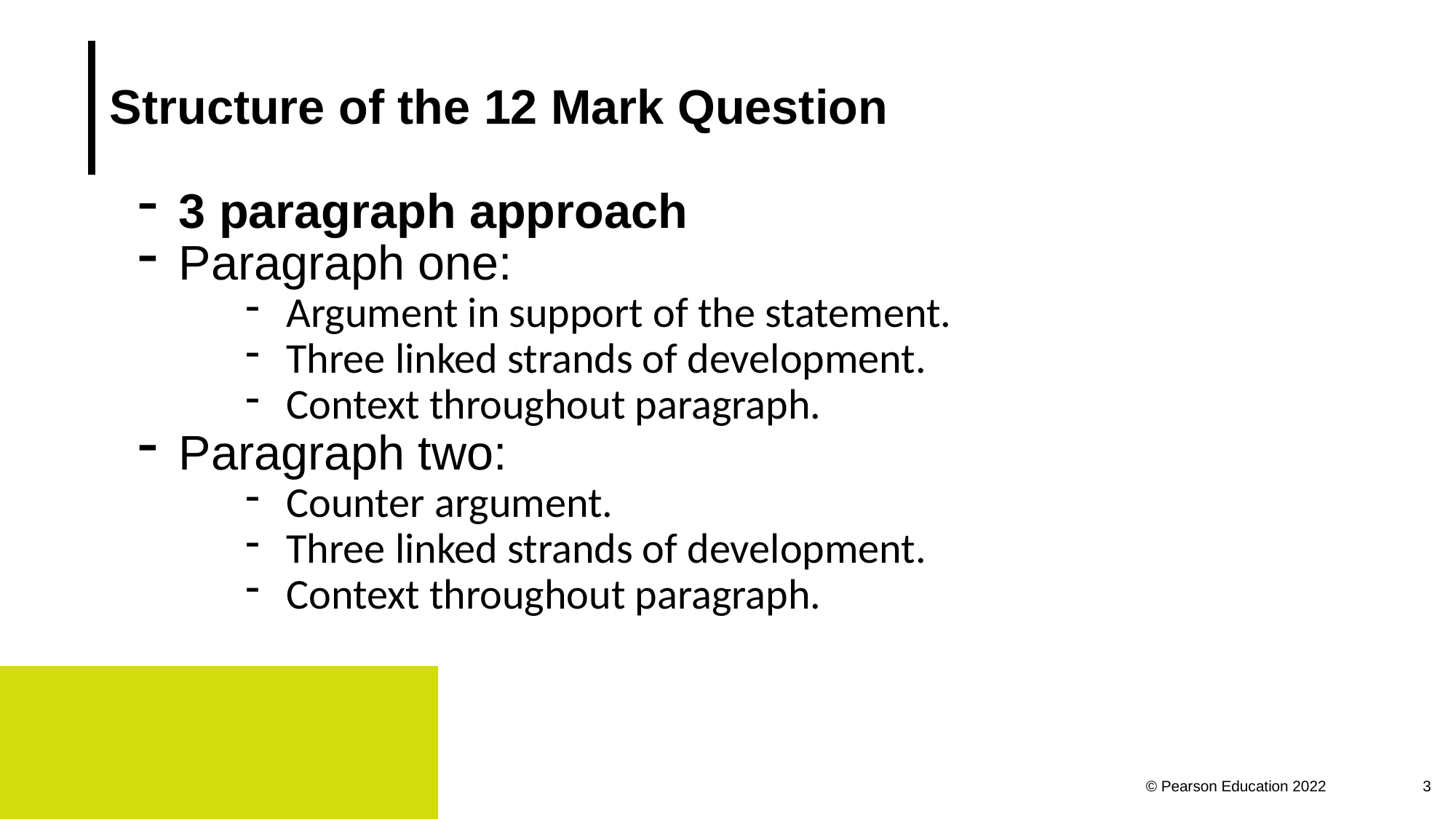

# Structure of the 12 Mark Question
3 paragraph approach
Paragraph one:
Argument in support of the statement.
Three linked strands of development.
Context throughout paragraph.
Paragraph two:
Counter argument.
Three linked strands of development.
Context throughout paragraph.